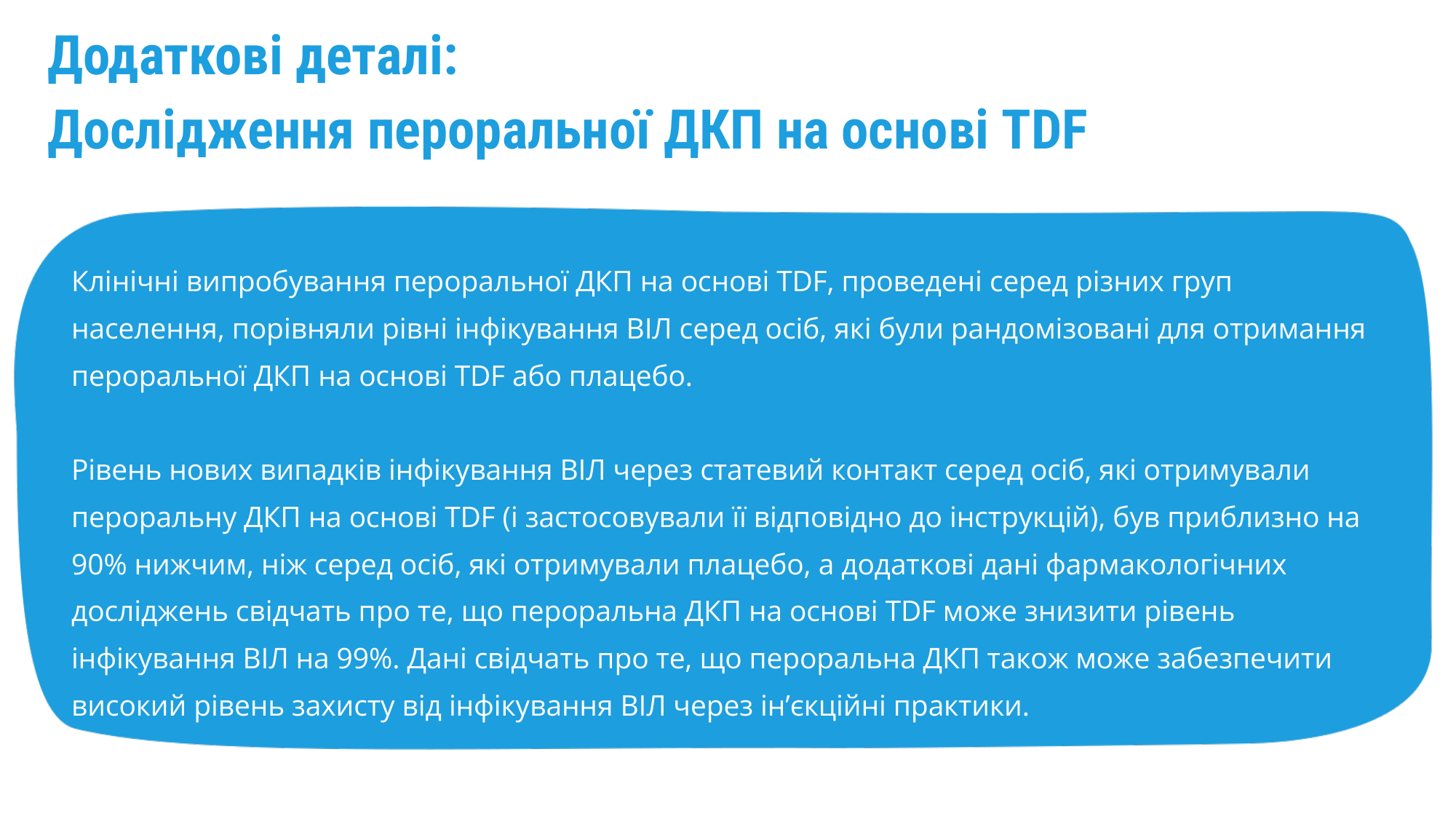

Додаткові деталі:
Дослідження пероральної ДКП на основі TDF

Клінічні випробування пероральної ДКП на основі TDF, проведені серед різних груп населення, порівняли рівні інфікування ВІЛ серед осіб, які були рандомізовані для отримання пероральної ДКП на основі TDF або плацебо.

Рівень нових випадків інфікування ВІЛ через статевий контакт серед осіб, які отримували пероральну ДКП на основі TDF (і застосовували її відповідно до інструкцій), був приблизно на 90% нижчим, ніж серед осіб, які отримували плацебо, а додаткові дані фармакологічних досліджень свідчать про те, що пероральна ДКП на основі TDF може знизити рівень інфікування ВІЛ на 99%. Дані свідчать про те, що пероральна ДКП також може забезпечити високий рівень захисту від інфікування ВІЛ через ін’єкційні практики.